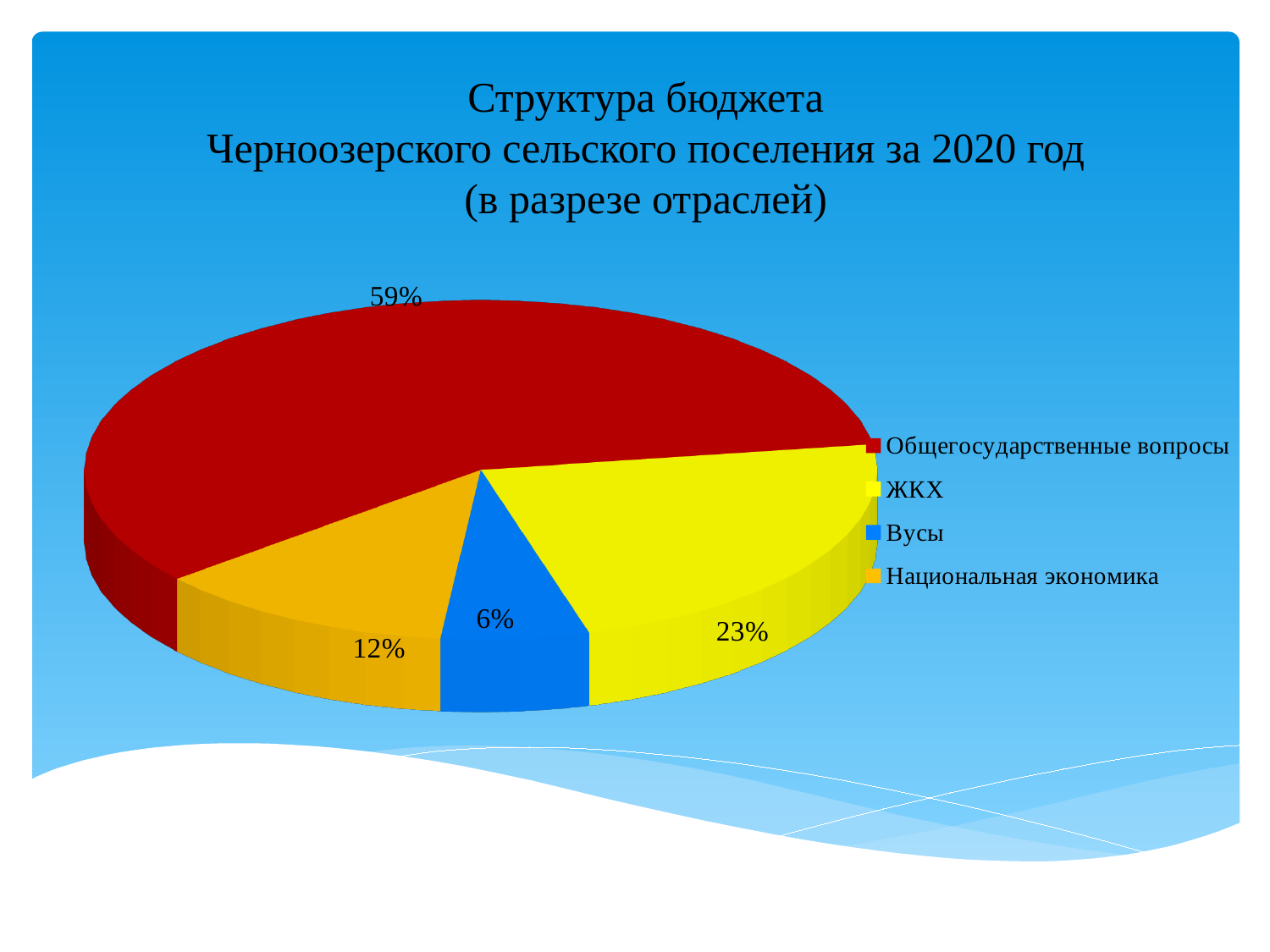

# Структура бюджета Черноозерского сельского поселения за 2020 год (в разрезе отраслей)

[unsupported chart]